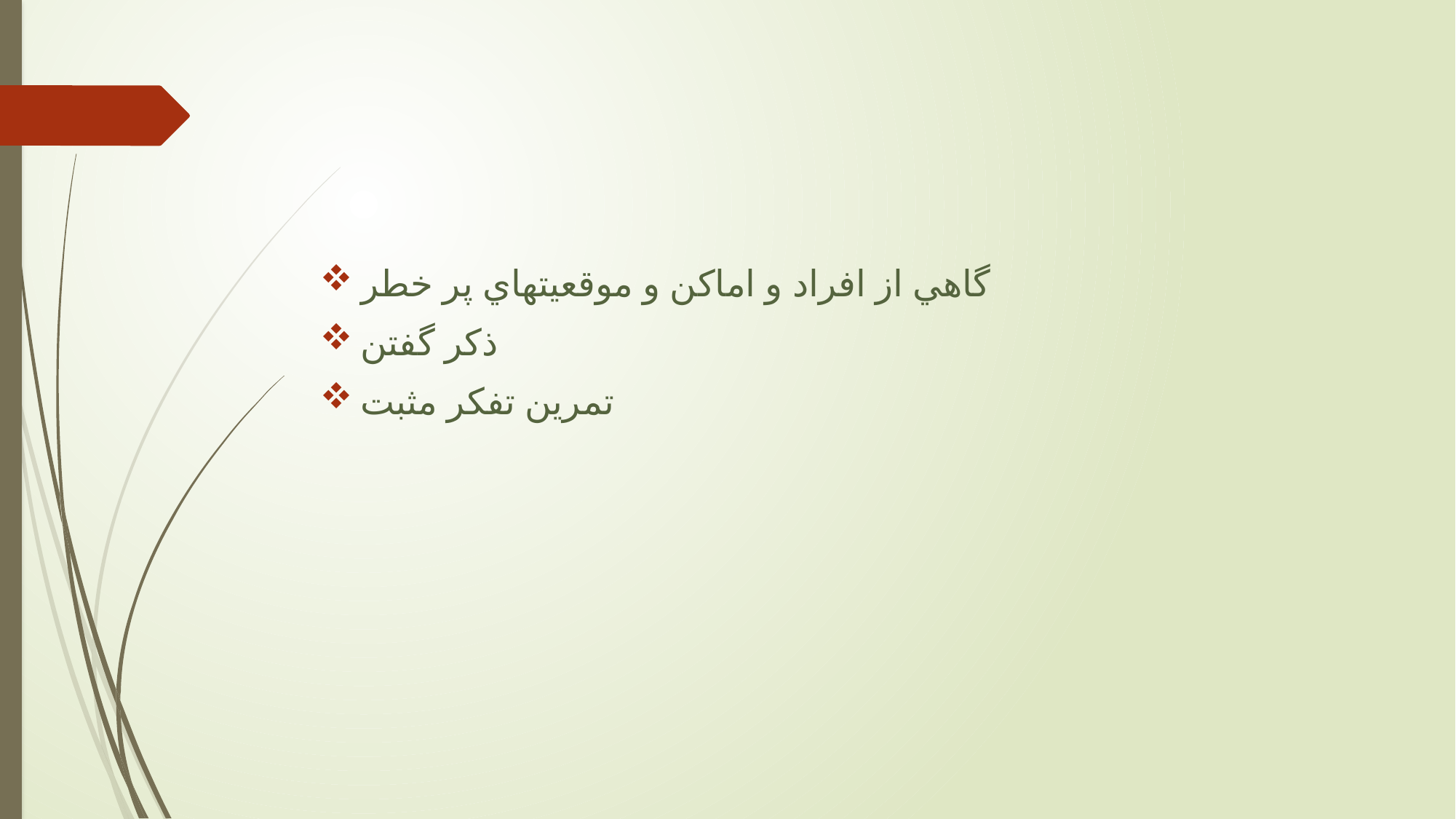

گاهي از افراد و اماكن و موقعيتهاي پر خطر
ذكر گفتن
تمرين تفكر مثبت